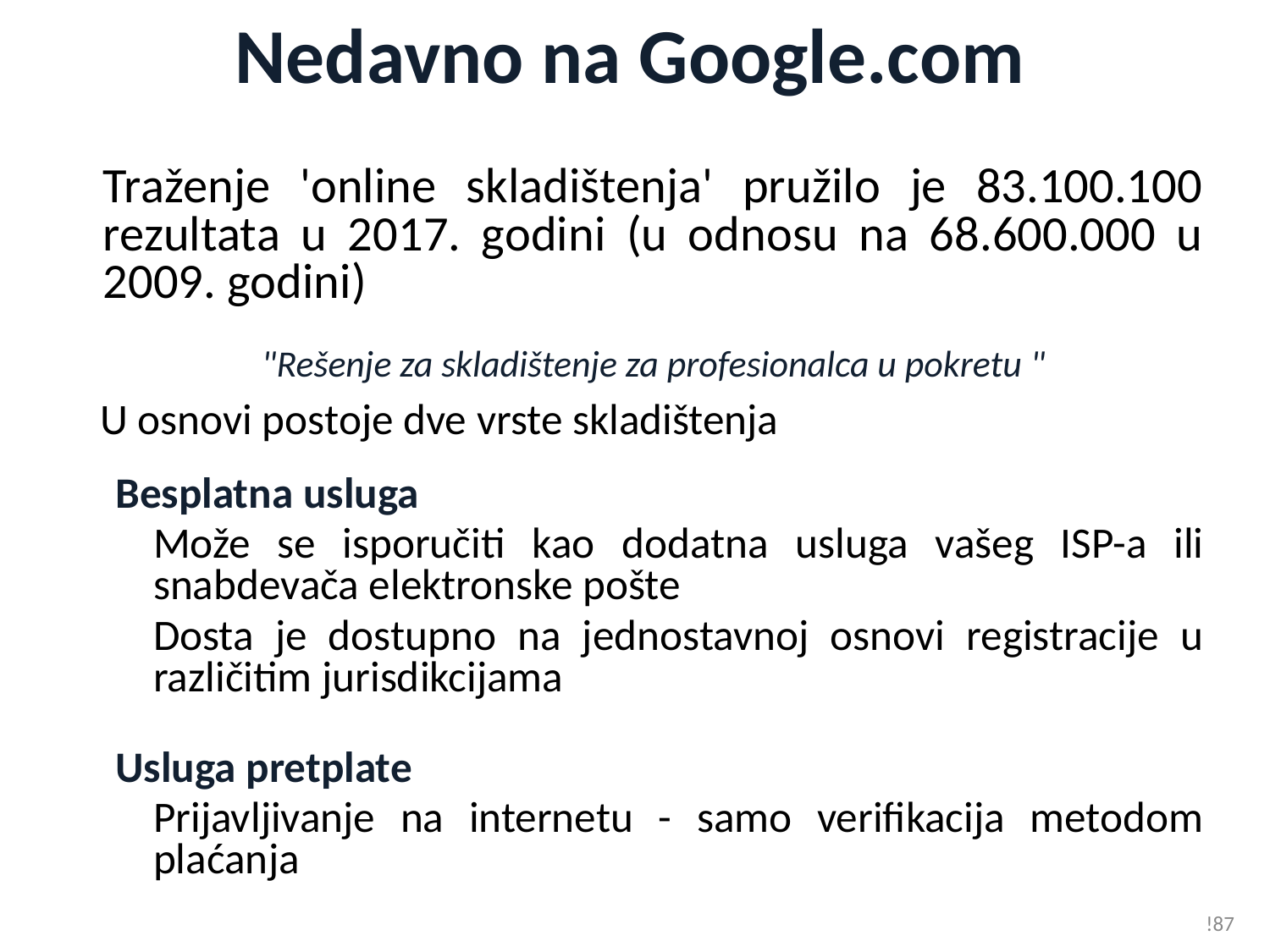

# Nedavno na Google.com
Traženje 'online skladištenja' pružilo je 83.100.100 rezultata u 2017. godini (u odnosu na 68.600.000 u 2009. godini)

	          "Rešenje za skladištenje za profesionalca u pokretu "
	U osnovi postoje dve vrste skladištenja

Besplatna usluga
Može se isporučiti kao dodatna usluga vašeg ISP-a ili snabdevača elektronske pošte
Dosta je dostupno na jednostavnoj osnovi registracije u različitim jurisdikcijama

Usluga pretplate
Prijavljivanje na internetu - samo verifikacija metodom plaćanja

!87